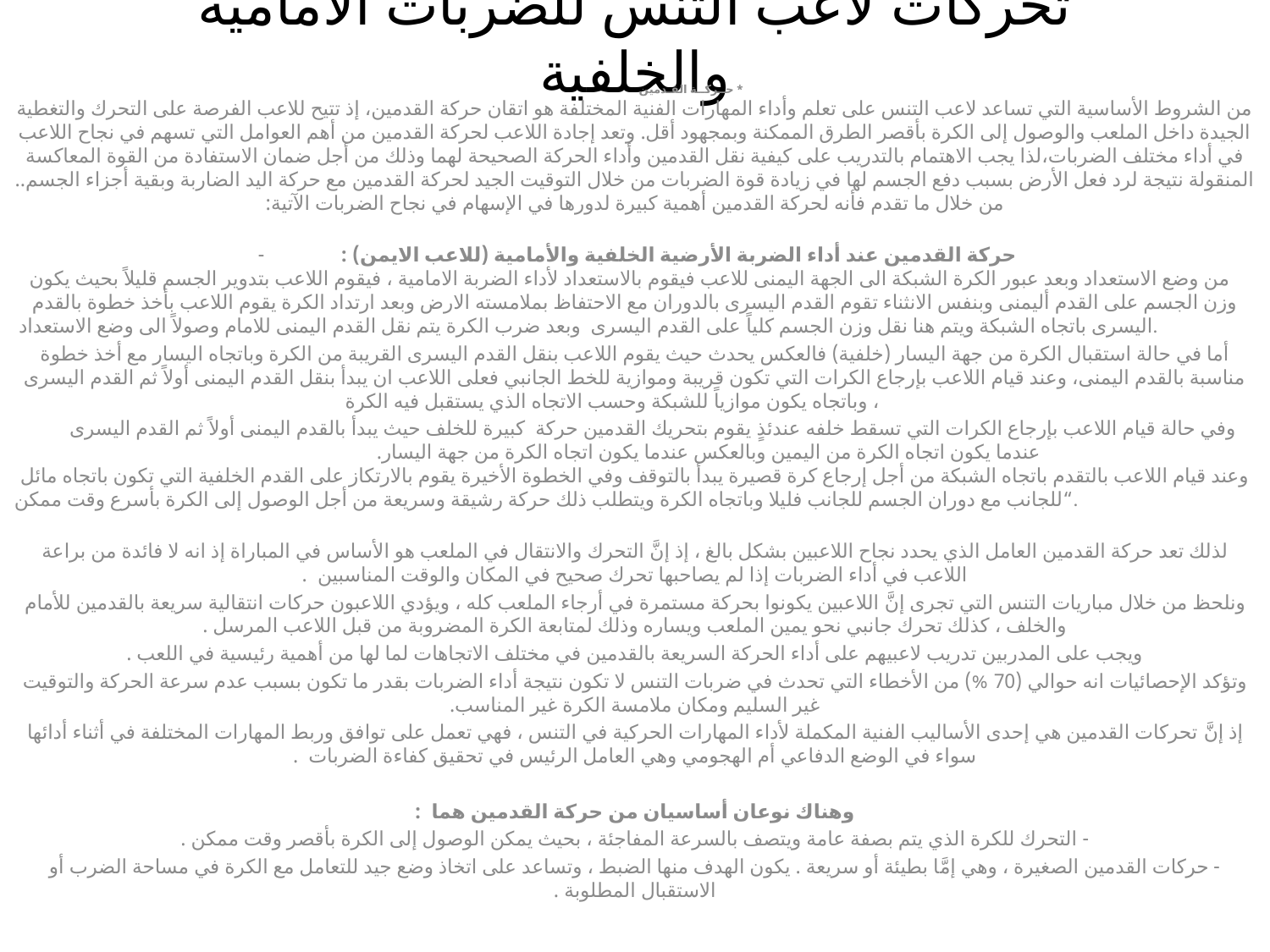

# تحركات لاعب التنس للضربات الامامية والخلفية
* حــركــة القـدمين
من الشروط الأساسية التي تساعد لاعب التنس على تعلم وأداء المهارات الفنية المختلفة هو اتقان حركة القدمين، إذ تتيح للاعب الفرصة على التحرك والتغطية الجيدة داخل الملعب والوصول إلى الكرة بأقصر الطرق الممكنة وبمجهود أقل. وتعد إجادة اللاعب لحركة القدمين من أهم العوامل التي تسهم في نجاح اللاعب في أداء مختلف الضربات،لذا يجب الاهتمام بالتدريب على كيفية نقل القدمين وأداء الحركة الصحيحة لهما وذلك من أجل ضمان الاستفادة من القوة المعاكسة المنقولة نتيجة لرد فعل الأرض بسبب دفع الجسم لها في زيادة قوة الضربات من خلال التوقيت الجيد لحركة القدمين مع حركة اليد الضاربة وبقية أجزاء الجسم..
من خلال ما تقدم فأنه لحركة القدمين أهمية كبيرة لدورها في الإسهام في نجاح الضربات الآتية:
حركة القدمين عند أداء الضربة الأرضية الخلفية والأمامية (للاعب الايمن) :               -
  من وضع الاستعداد وبعد عبور الكرة الشبكة الى الجهة اليمنى للاعب فيقوم بالاستعداد لأداء الضربة الامامية ، فيقوم اللاعب بتدوير الجسم قليلاً بحيث يكون وزن الجسم على القدم أليمنى وبنفس الانثناء تقوم القدم اليسرى بالدوران مع الاحتفاظ بملامسته الارض وبعد ارتداد الكرة يقوم اللاعب بأخذ خطوة بالقدم اليسرى باتجاه الشبكة ويتم هنا نقل وزن الجسم كلياً على القدم اليسرى  وبعد ضرب الكرة يتم نقل القدم اليمنى للامام وصولاً الى وضع الاستعداد.
أما في حالة استقبال الكرة من جهة اليسار (خلفية) فالعكس يحدث حيث يقوم اللاعب بنقل القدم اليسرى القريبة من الكرة وباتجاه اليسار مع أخذ خطوة مناسبة بالقدم اليمنى، وعند قيام اللاعب بإرجاع الكرات التي تكون قريبة وموازية للخط الجانبي فعلى اللاعب ان يبدأ بنقل القدم اليمنى أولاً ثم القدم اليسرى وباتجاه يكون موازياً للشبكة وحسب الاتجاه الذي يستقبل فيه الكرة ،
       وفي حالة قيام اللاعب بإرجاع الكرات التي تسقط خلفه عندئذٍ يقوم بتحريك القدمين حركة  كبيرة للخلف حيث يبدأ بالقدم اليمنى أولاً ثم القدم اليسرى عندما يكون اتجاه الكرة من اليمين وبالعكس عندما يكون اتجاه الكرة من جهة اليسار.
وعند قيام اللاعب بالتقدم باتجاه الشبكة من أجل إرجاع كرة قصيرة يبدأ بالتوقف وفي الخطوة الأخيرة يقوم بالارتكاز على القدم الخلفية التي تكون باتجاه مائل “للجانب مع دوران الجسم للجانب فليلا وباتجاه الكرة ويتطلب ذلك حركة رشيقة وسريعة من أجل الوصول إلى الكرة بأسرع وقت ممكن.
لذلك تعد حركة القدمين العامل الذي يحدد نجاح اللاعبين بشكل بالغ ، إذ إنَّ التحرك والانتقال في الملعب هو الأساس في المباراة إذ انه لا فائدة من براعة اللاعب في أداء الضربات إذا لم يصاحبها تحرك صحيح في المكان والوقت المناسبين  .
ونلحظ من خلال مباريات التنس التي تجرى إنَّ اللاعبين يكونوا بحركة مستمرة في أرجاء الملعب كله ، ويؤدي اللاعبون حركات انتقالية سريعة بالقدمين للأمام والخلف ، كذلك تحرك جانبي نحو يمين الملعب ويساره وذلك لمتابعة الكرة المضروبة من قبل اللاعب المرسل .
ويجب على المدربين تدريب لاعبيهم على أداء الحركة السريعة بالقدمين في مختلف الاتجاهات لما لها من أهمية رئيسية في اللعب .
وتؤكد الإحصائيات انه حوالي (70 %) من الأخطاء التي تحدث في ضربات التنس لا تكون نتيجة أداء الضربات بقدر ما تكون بسبب عدم سرعة الحركة والتوقيت غير السليم ومكان ملامسة الكرة غير المناسب.
إذ إنَّ تحركات القدمين هي إحدى الأساليب الفنية المكملة لأداء المهارات الحركية في التنس ، فهي تعمل على توافق وربط المهارات المختلفة في أثناء أدائها سواء في الوضع الدفاعي أم الهجومي وهي العامل الرئيس في تحقيق كفاءة الضربات  .

وهناك نوعان أساسيان من حركة القدمين هما  :
- التحرك للكرة الذي يتم بصفة عامة ويتصف بالسرعة المفاجئة ، بحيث يمكن الوصول إلى الكرة بأقصر وقت ممكن .
- حركات القدمين الصغيرة ، وهي إمَّا بطيئة أو سريعة . يكون الهدف منها الضبط ، وتساعد على اتخاذ وضع جيد للتعامل مع الكرة في مساحة الضرب أو الاستقبال المطلوبة .